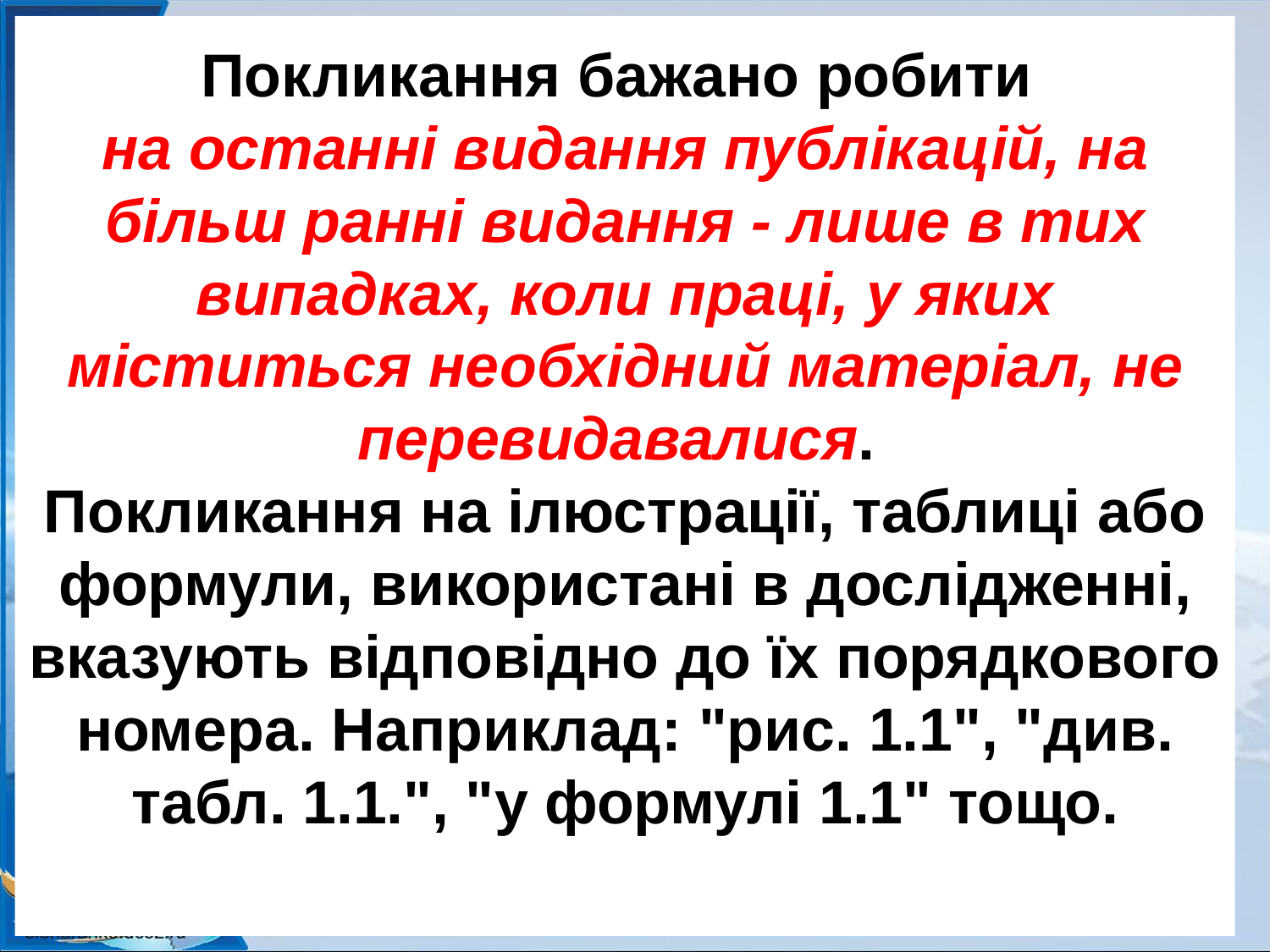

# Покликання бажано робити на останні видання публікацій, на більш ранні видання - лише в тих випадках, коли праці, у яких міститься необхідний матеріал, не перевидавалися. Покликання на ілюстрації, таблиці або формули, використані в дослідженні, вказують відповідно до їх порядкового номера. Наприклад: "рис. 1.1", "див. табл. 1.1.", "у формулі 1.1" тощо.